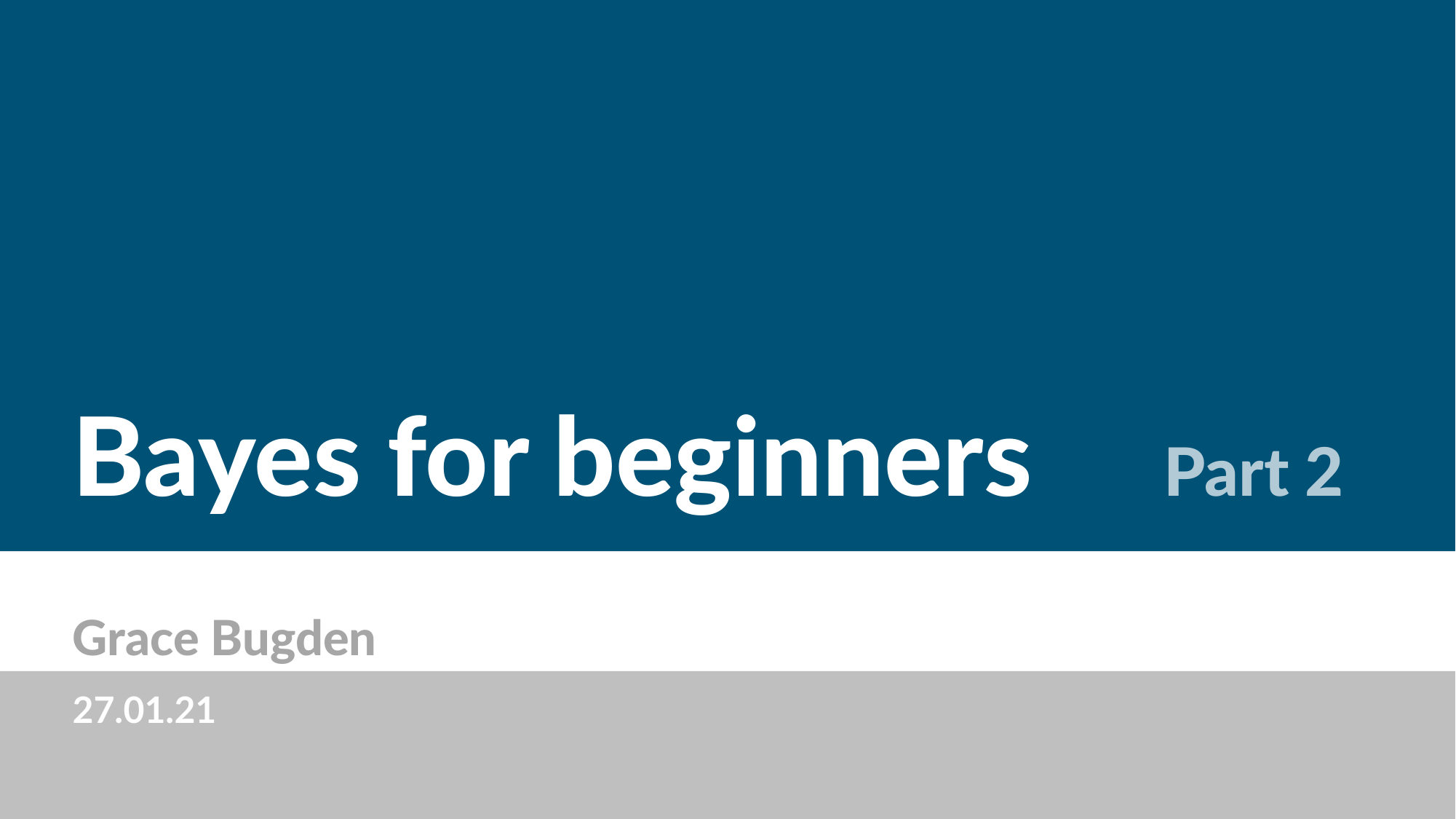

Bayes for beginners 	Part 2
# Grace Bugden 27.01.21